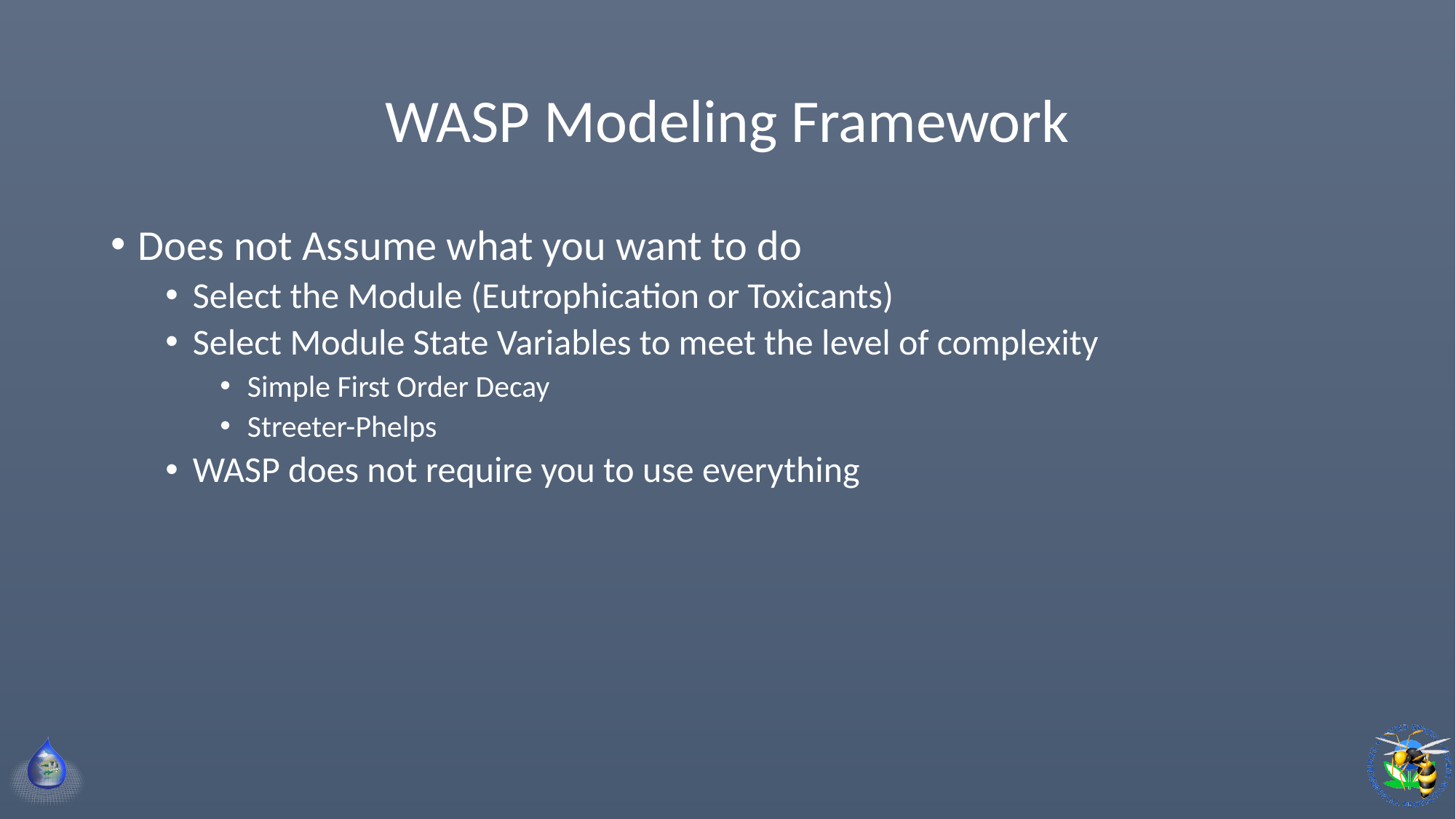

# WASP Modeling Framework
Does not Assume what you want to do
Select the Module (Eutrophication or Toxicants)
Select Module State Variables to meet the level of complexity
Simple First Order Decay
Streeter-Phelps
WASP does not require you to use everything